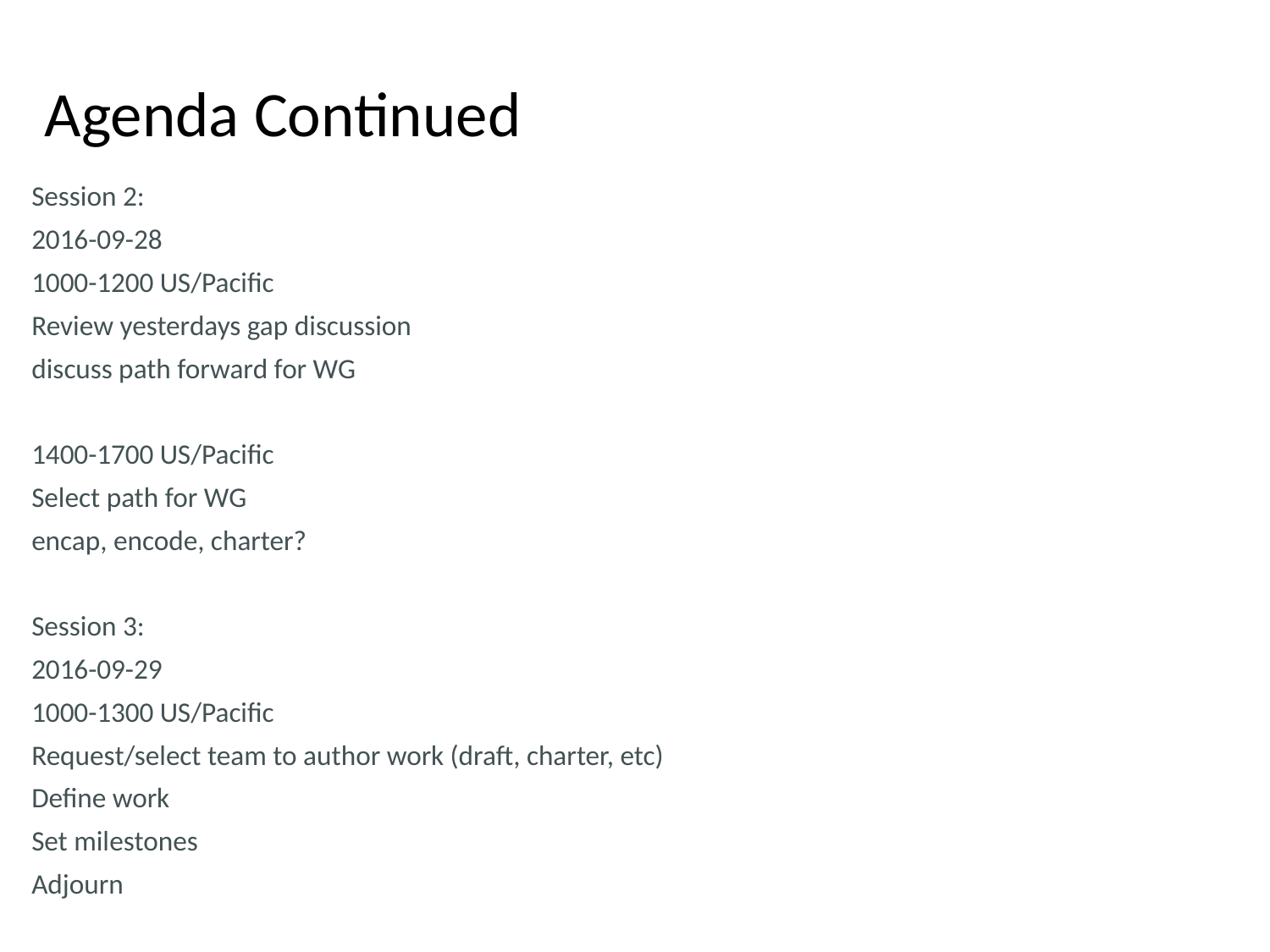

# Agenda Continued
Session 2:
2016-09-28
1000-1200 US/Pacific
Review yesterdays gap discussion
discuss path forward for WG

1400-1700 US/Pacific
Select path for WG
encap, encode, charter?

Session 3:
2016-09-29
1000-1300 US/Pacific
Request/select team to author work (draft, charter, etc)
Define work
Set milestones
Adjourn